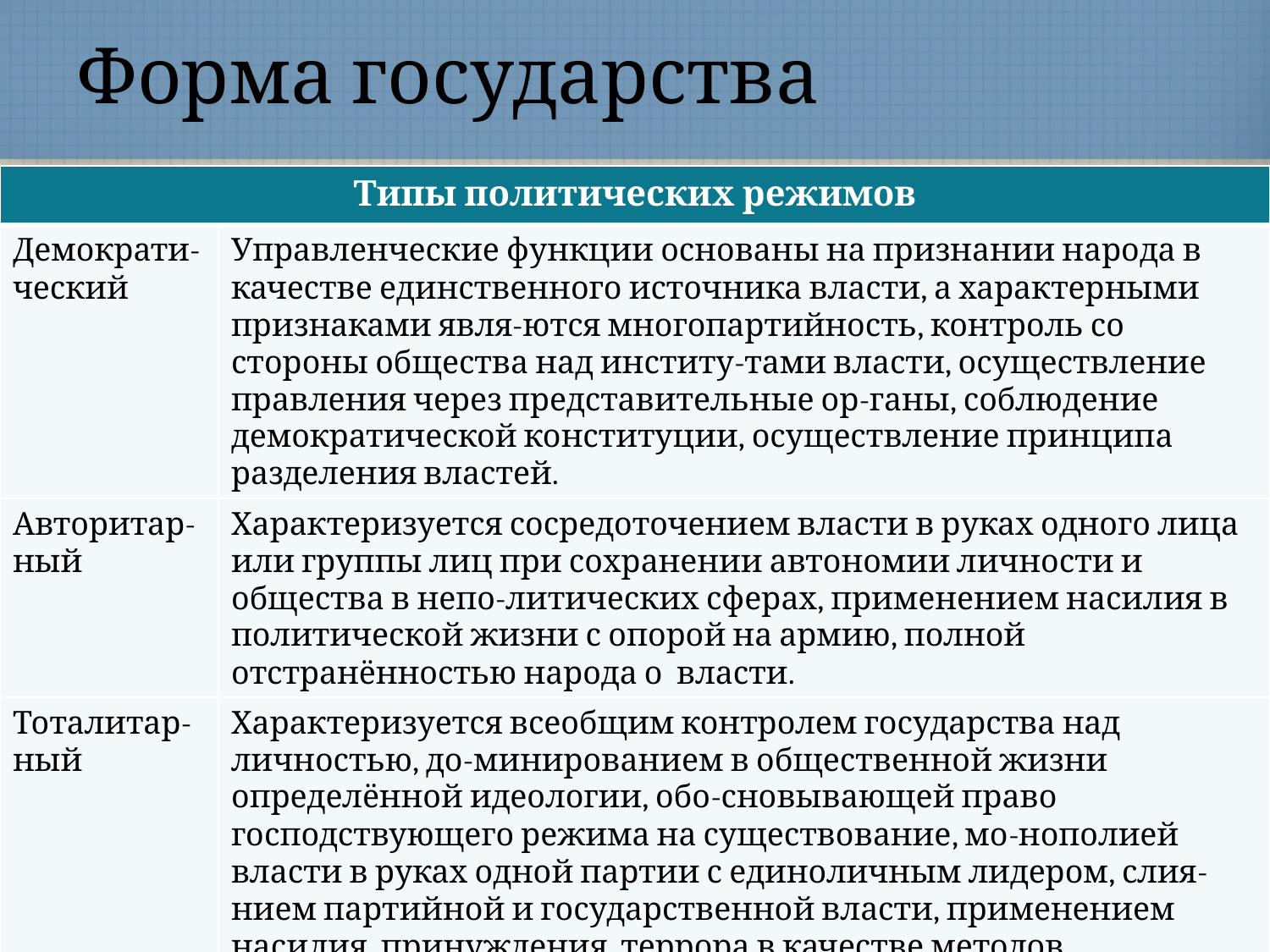

# Форма государства
| Типы политических режимов |  |
| --- | --- |
| Демократи-ческий | Управленческие функции основаны на признании народа в качестве единственного источника власти, а характерными признаками явля-ются многопартийность, контроль со стороны общества над институ-тами власти, осуществление правления через представительные ор-ганы, соблюдение демократической конституции, осуществление принципа разделения властей. |
| Авторитар-ный | Характеризуется сосредоточением власти в руках одного лица или группы лиц при сохранении автономии личности и общества в непо-литических сферах, применением насилия в политической жизни с опорой на армию, полной отстранённостью народа о власти. |
| Тоталитар-ный | Характеризуется всеобщим контролем государства над личностью, до-минированием в общественной жизни определённой идеологии, обо-сновывающей право господствующего режима на существование, мо-нополией власти в руках одной партии с единоличным лидером, слия-нием партийной и государственной власти, применением насилия, принуждения, террора в качестве методов управления. |